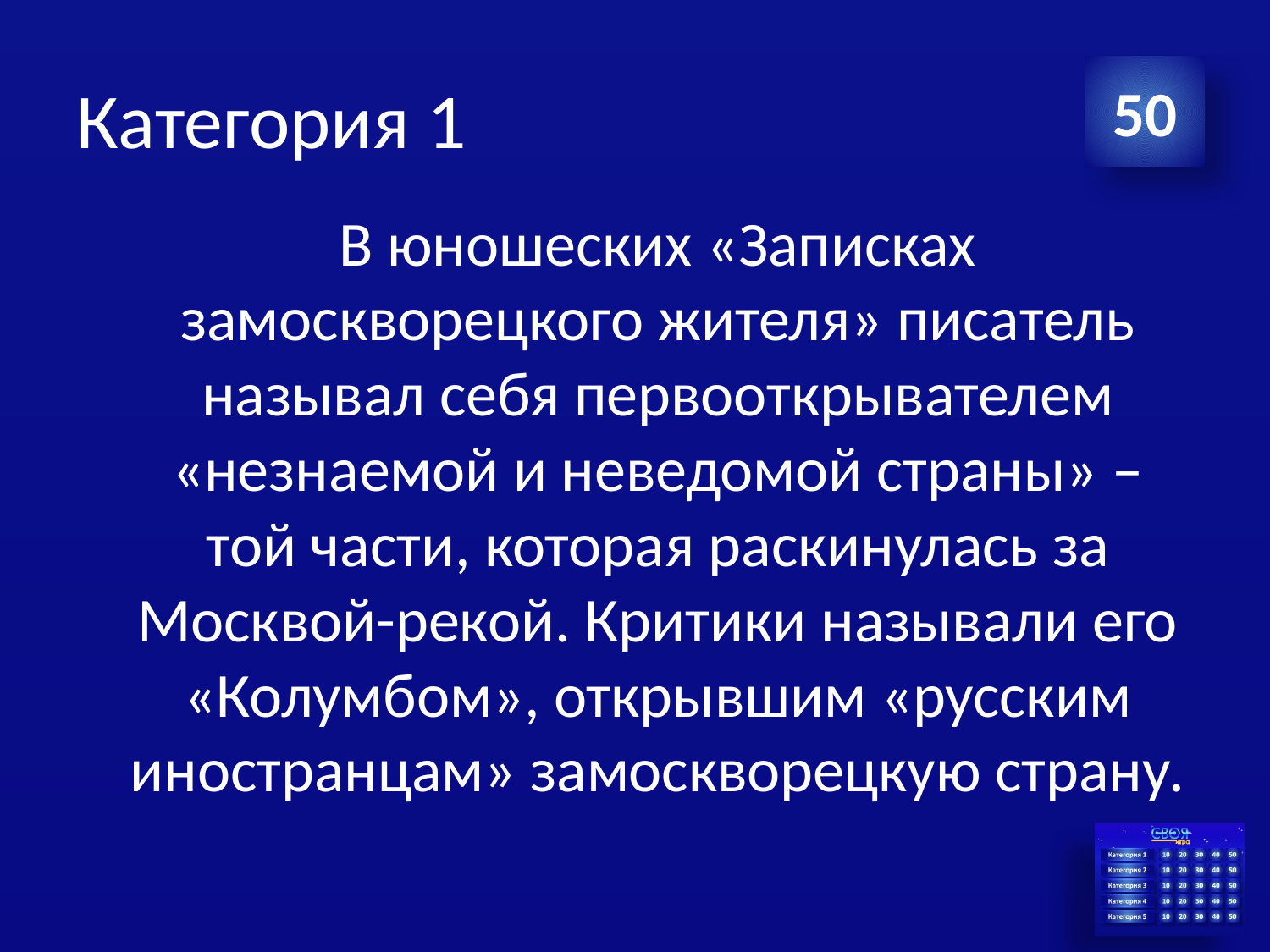

# Категория 1
50
	В юношеских «Записках замоскворецкого жителя» писатель называл себя первооткрывателем «незнаемой и неведомой страны» – той части, которая раскинулась за Москвой-рекой. Критики называли его «Колумбом», открывшим «русским иностранцам» замоскворецкую страну.